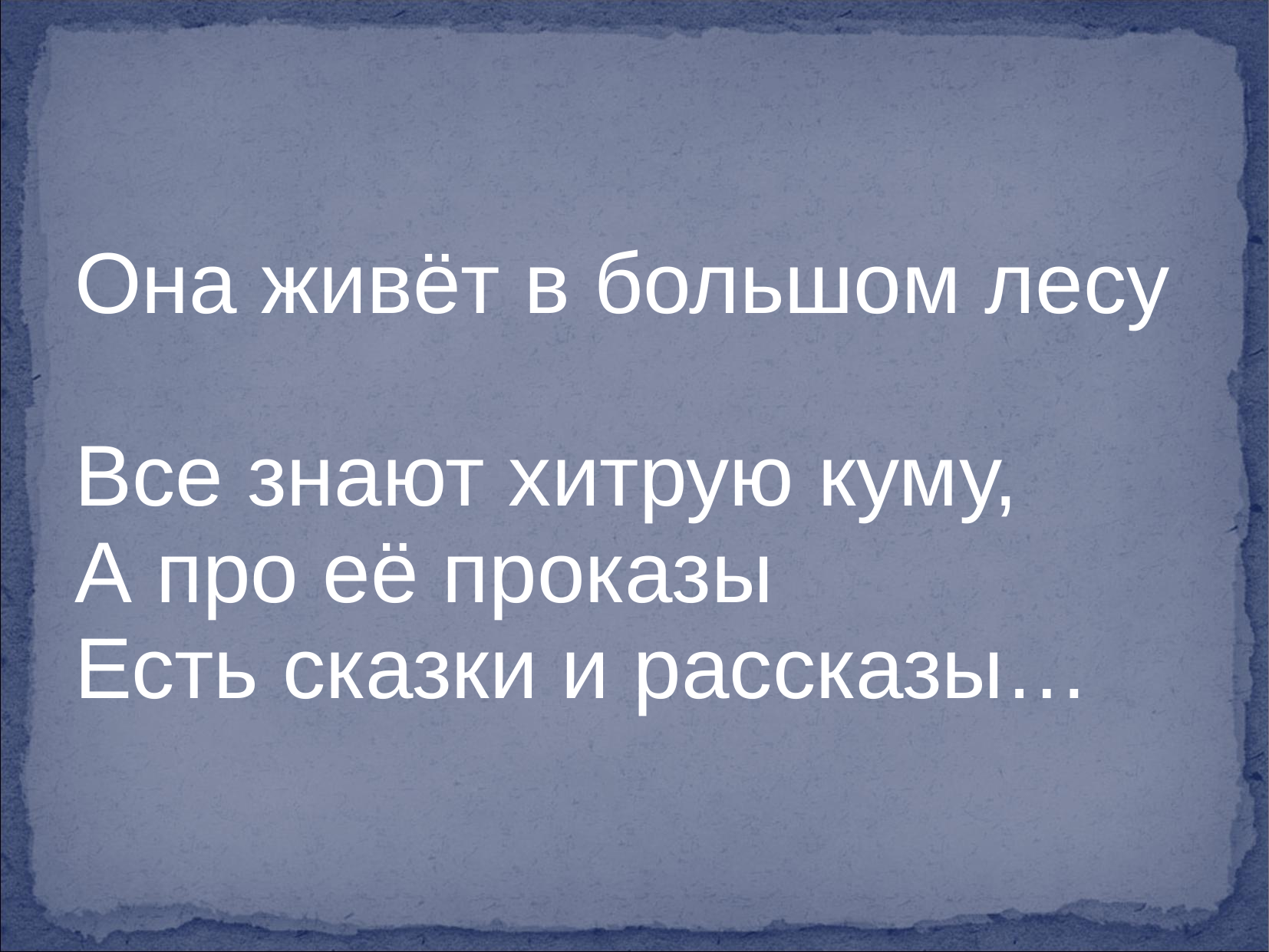

Она живёт в большом лесу
Все знают хитрую куму,
А про её проказы
Есть сказки и рассказы…